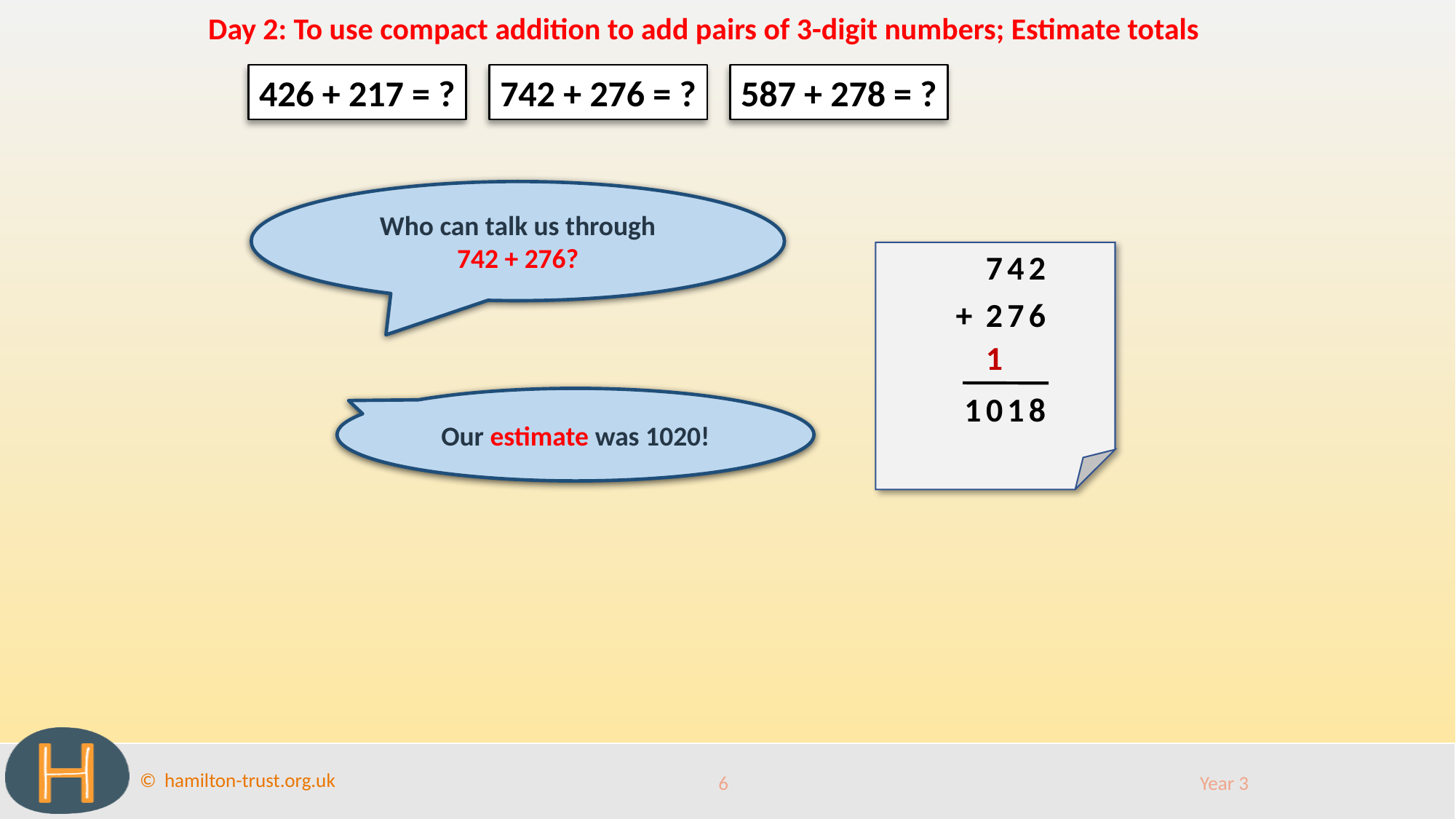

Day 2: To use compact addition to add pairs of 3-digit numbers; Estimate totals
426 + 217 = ?
742 + 276 = ?
587 + 278 = ?
Who can talk us through
742 + 276?
7
4
2

+
2
7
6
1
1
8
0
1
Our estimate was 1020!
6
Year 3